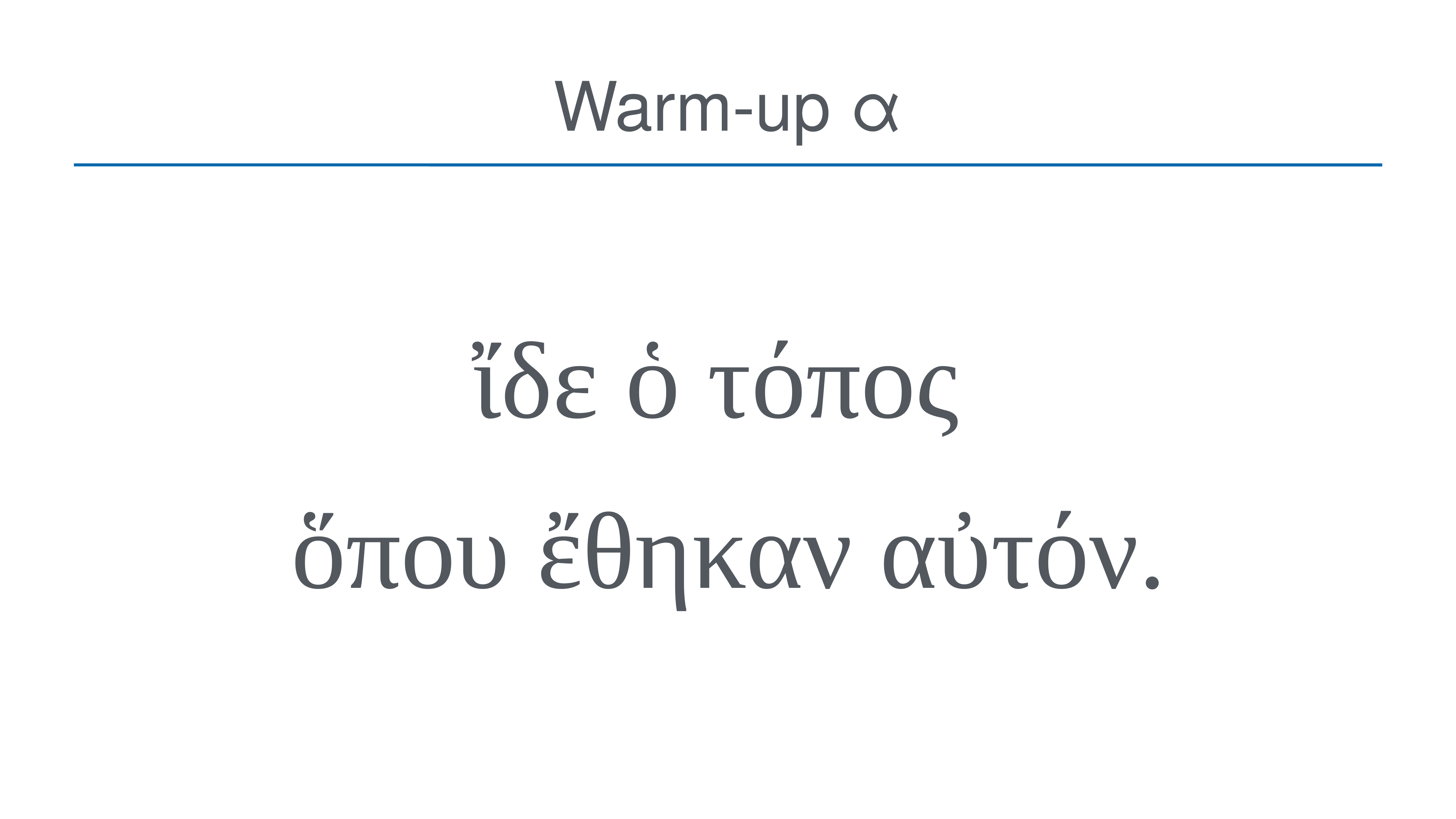

# Warm-up α
ἴδε ὁ τόπος
ὅπου ἔθηκαν αὐτόν.